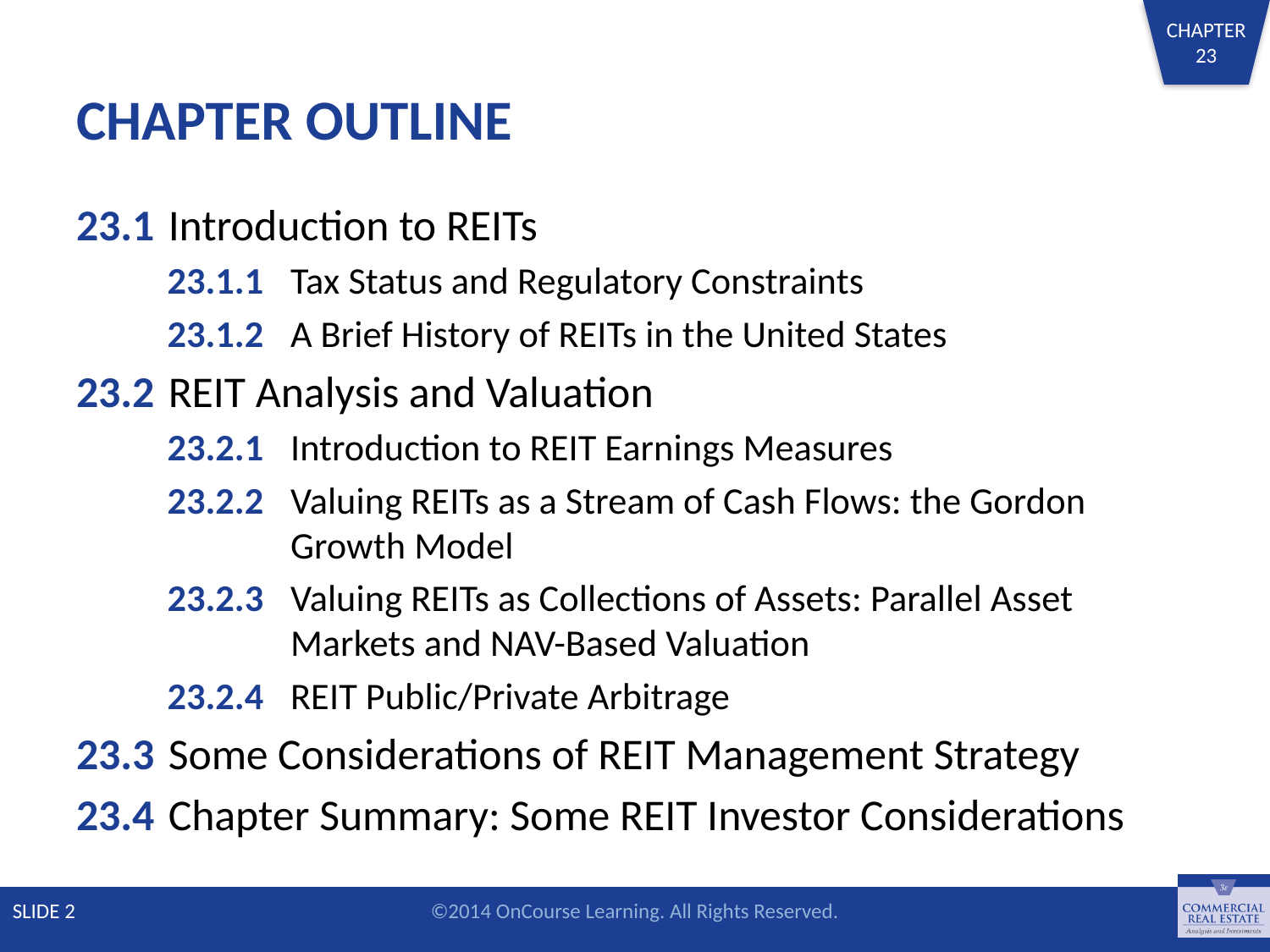

# CHAPTER OUTLINE
23.1 	Introduction to REITs
23.1.1 	Tax Status and Regulatory Constraints
23.1.2 	A Brief History of REITs in the United States
23.2 	REIT Analysis and Valuation
23.2.1 	Introduction to REIT Earnings Measures
23.2.2 	Valuing REITs as a Stream of Cash Flows: the Gordon Growth Model
23.2.3 	Valuing REITs as Collections of Assets: Parallel Asset Markets and NAV-Based Valuation
23.2.4 	REIT Public/Private Arbitrage
23.3 	Some Considerations of REIT Management Strategy
23.4 	Chapter Summary: Some REIT Investor Considerations
SLIDE 2